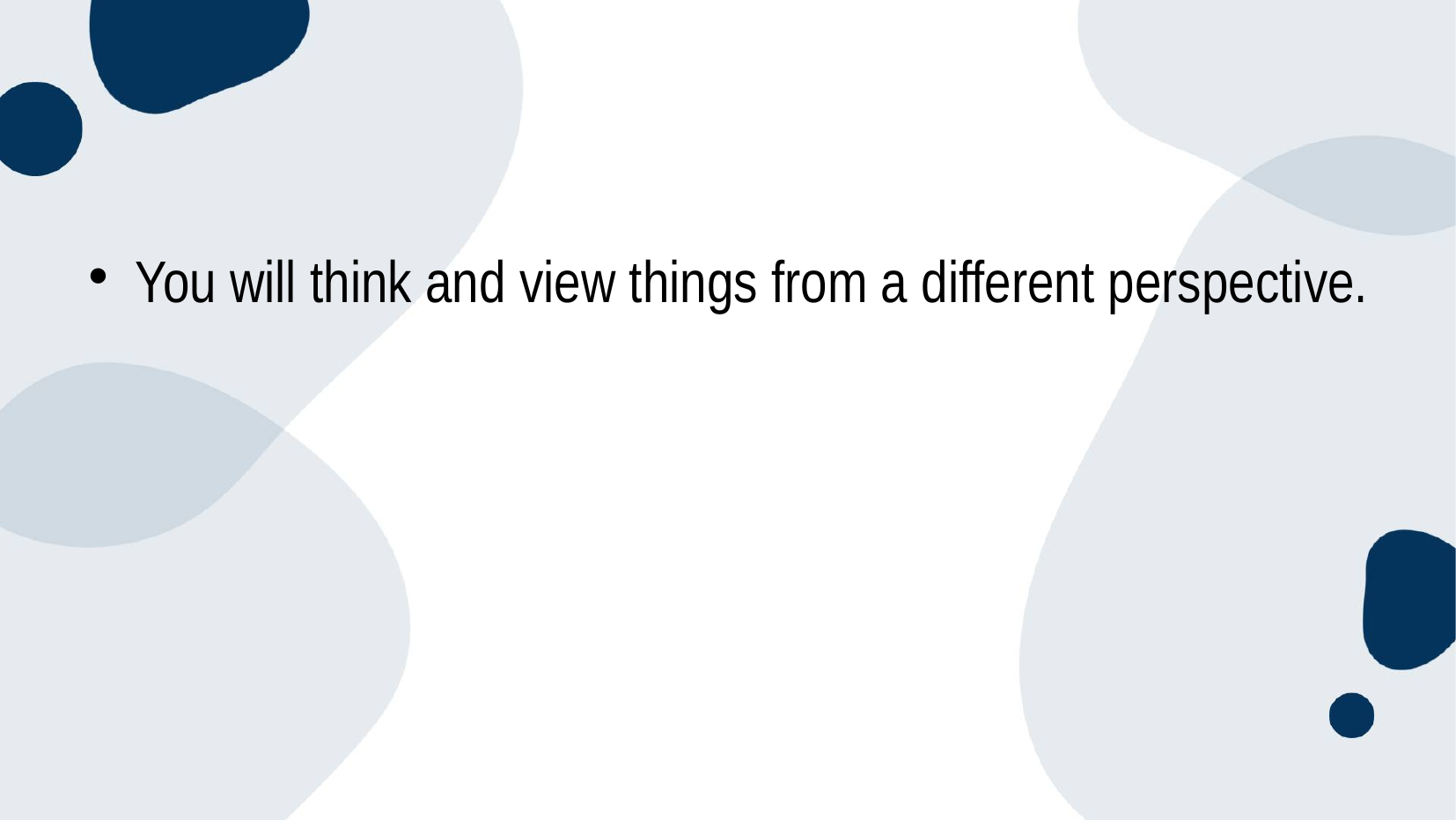

#
You will think and view things from a different perspective.